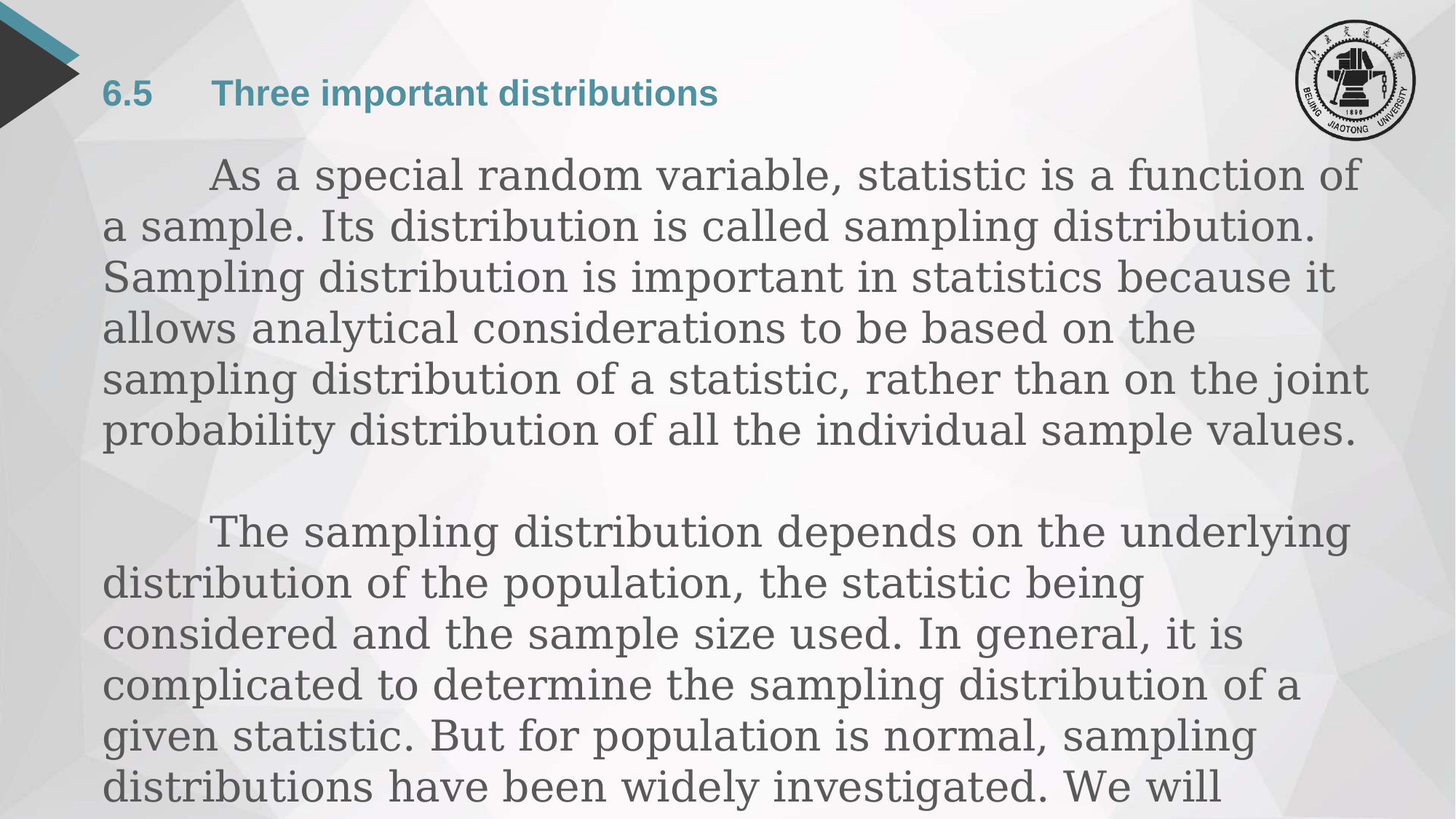

# 6.5	Three important distributions
        As a special random variable, statistic is a function of a sample. Its distribution is called sampling distribution. Sampling distribution is important in statistics because it allows analytical considerations to be based on the sampling distribution of a statistic, rather than on the joint probability distribution of all the individual sample values.

        The sampling distribution depends on the underlying distribution of the population, the statistic being considered and the sample size used. In general, it is complicated to determine the sampling distribution of a given statistic. But for population is normal, sampling distributions have been widely investigated. We will introduce three useful sampling distributions in this section.